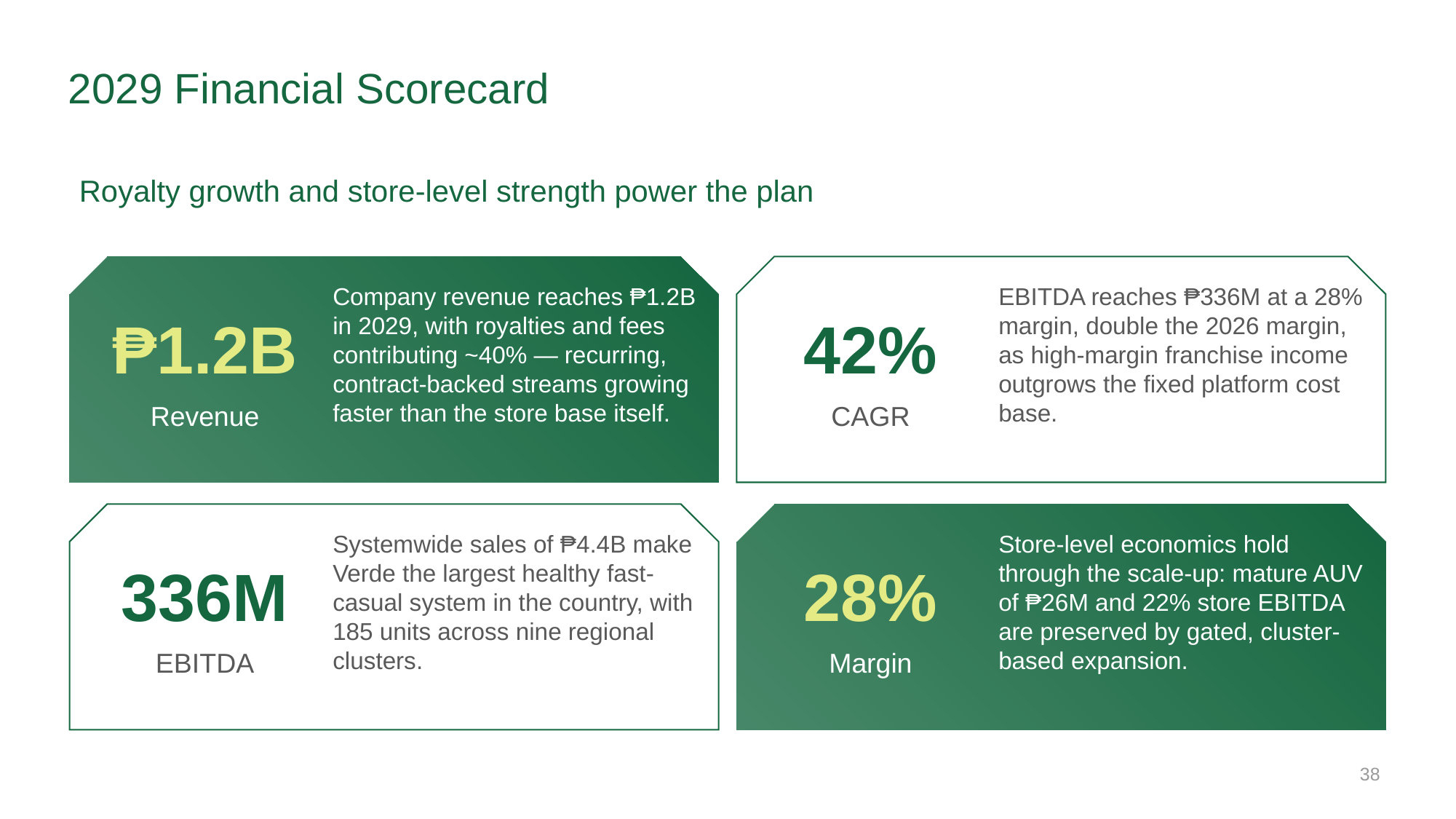

# 2029 Financial Scorecard
Royalty growth and store-level strength power the plan

Company revenue reaches ₱1.2B in 2029, with royalties and fees contributing ~40% — recurring, contract-backed streams growing faster than the store base itself.
EBITDA reaches ₱336M at a 28% margin, double the 2026 margin, as high-margin franchise income outgrows the fixed platform cost base.
₱1.2B
Revenue
42%
CAGR

Systemwide sales of ₱4.4B make Verde the largest healthy fast-casual system in the country, with 185 units across nine regional clusters.
Store-level economics hold through the scale-up: mature AUV of ₱26M and 22% store EBITDA are preserved by gated, cluster-based expansion.
336M
EBITDA
28%
Margin
38